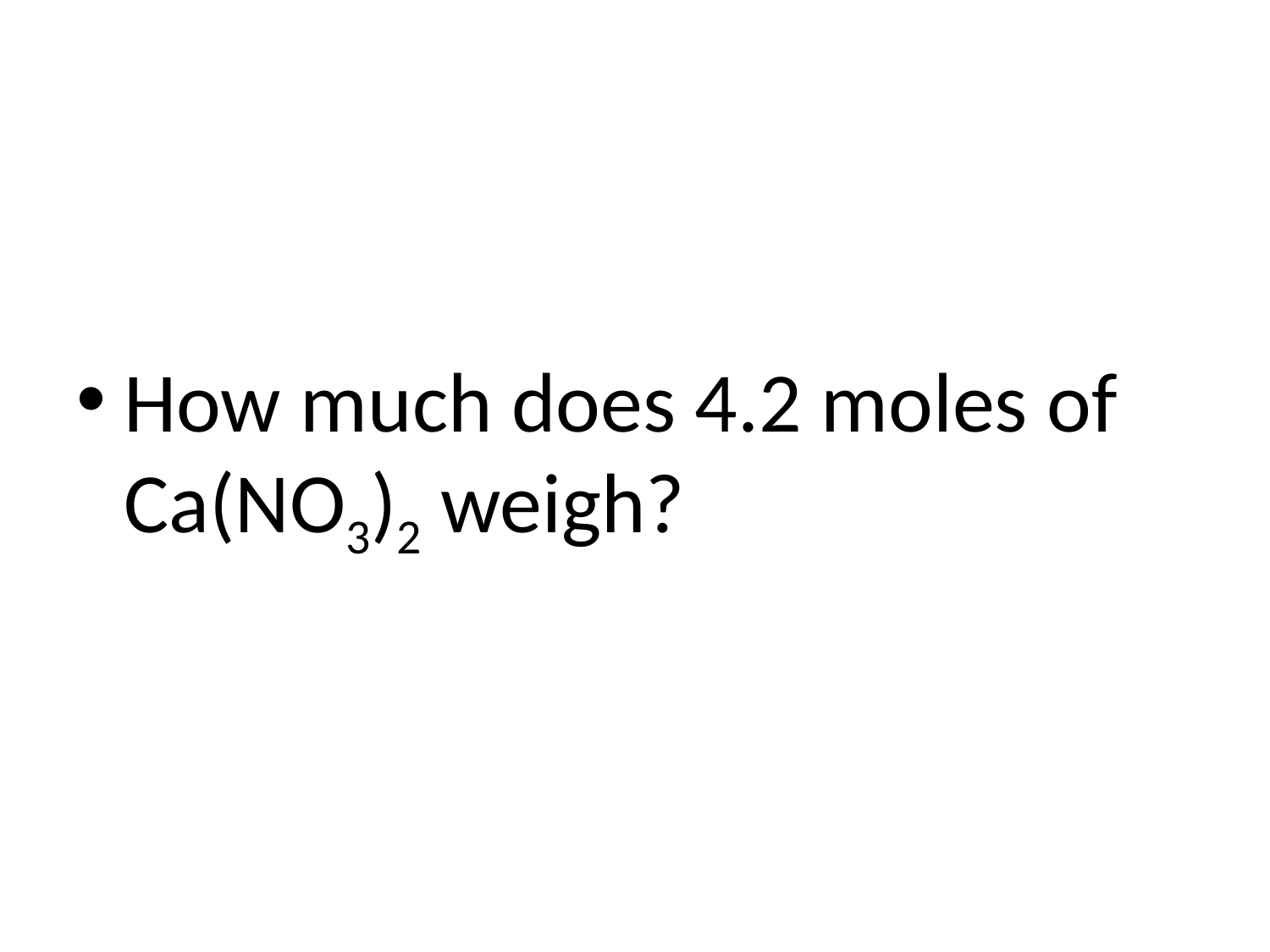

How much does 4.2 moles of Ca(NO3)2 weigh?